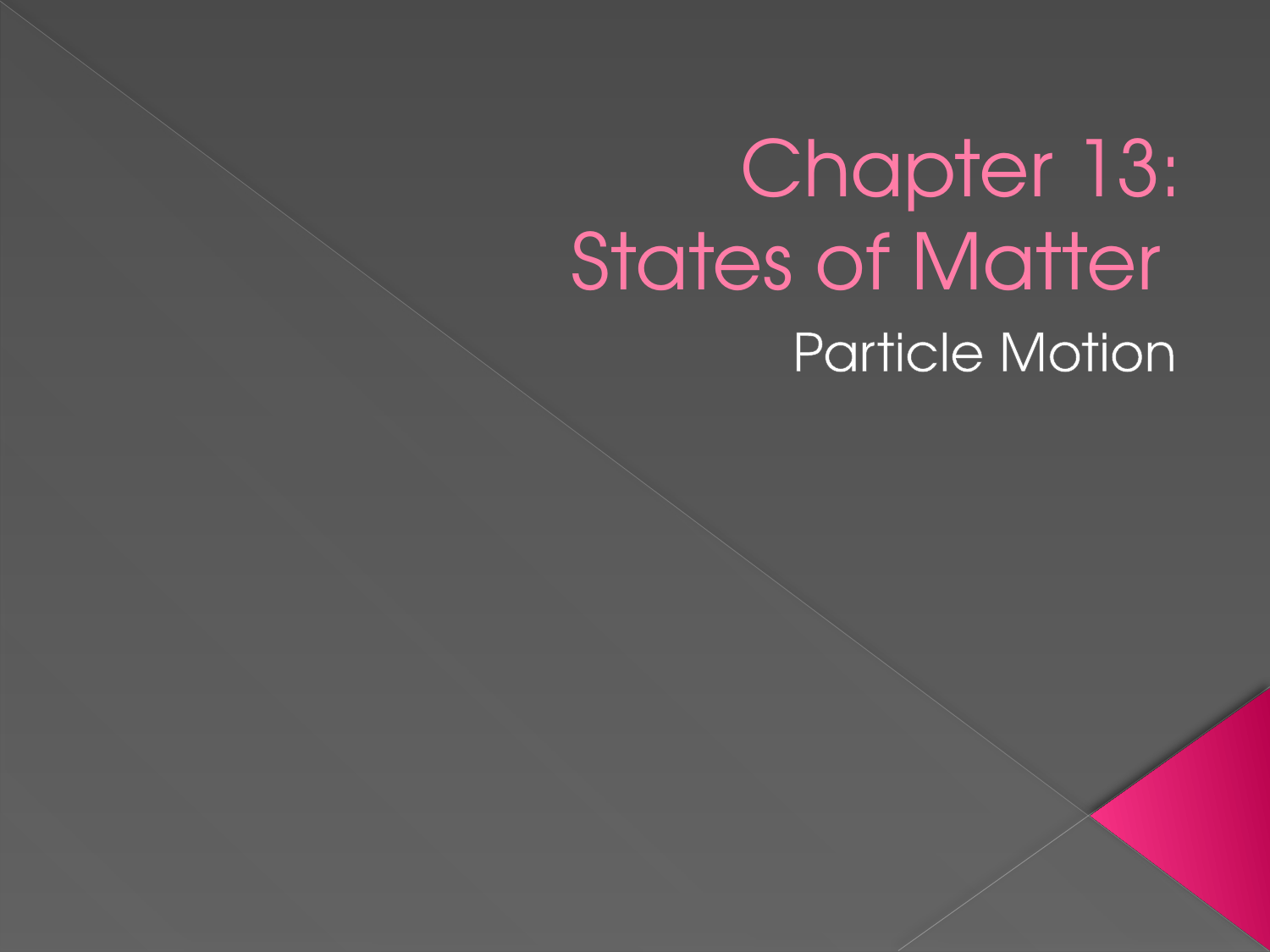

# Chapter 13: States of Matter
Particle Motion